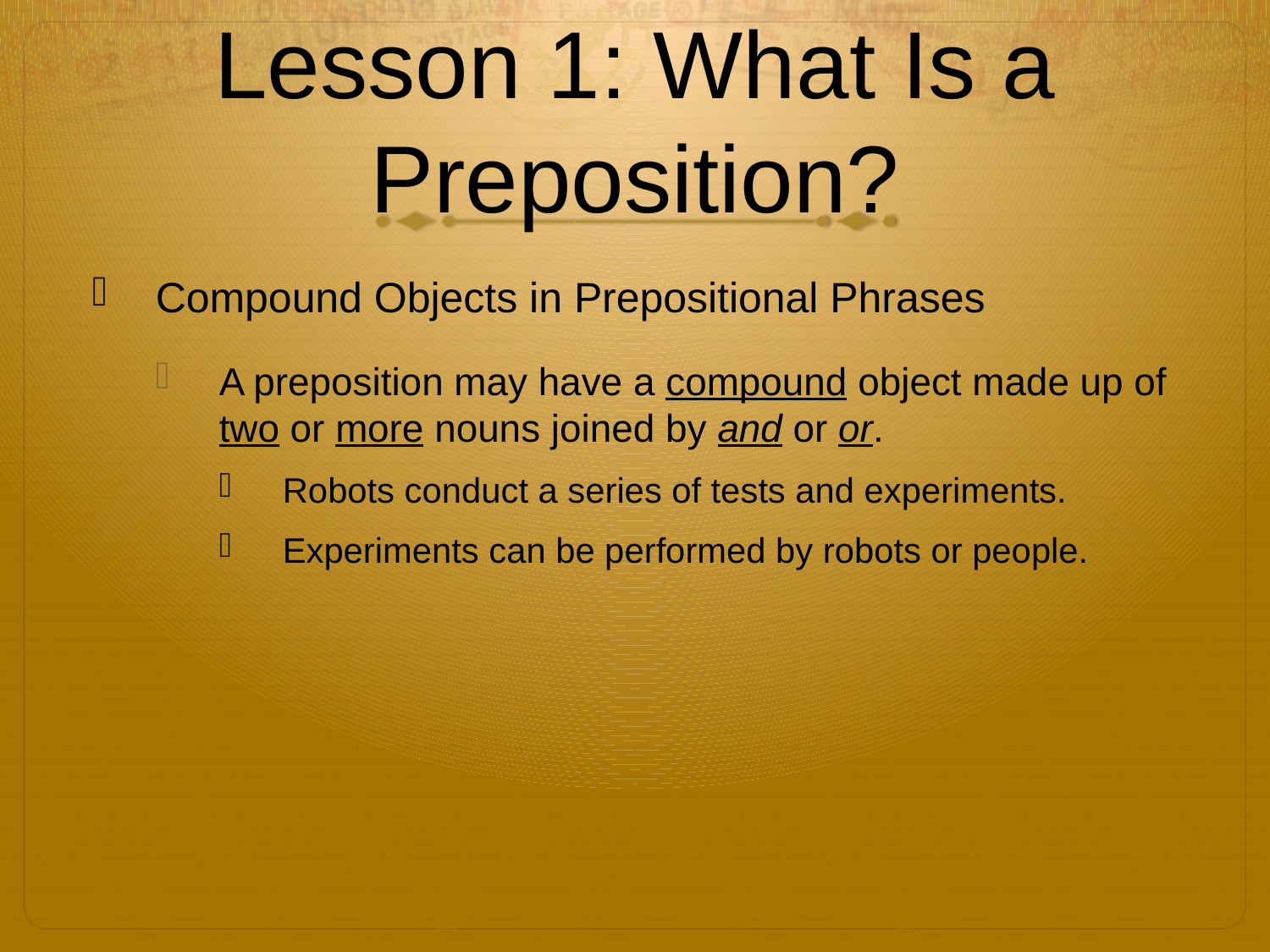

# Lesson 1: What Is a Preposition?
Compound Objects in Prepositional Phrases
A preposition may have a compound object made up of two or more nouns joined by and or or.
Robots conduct a series of tests and experiments.
Experiments can be performed by robots or people.